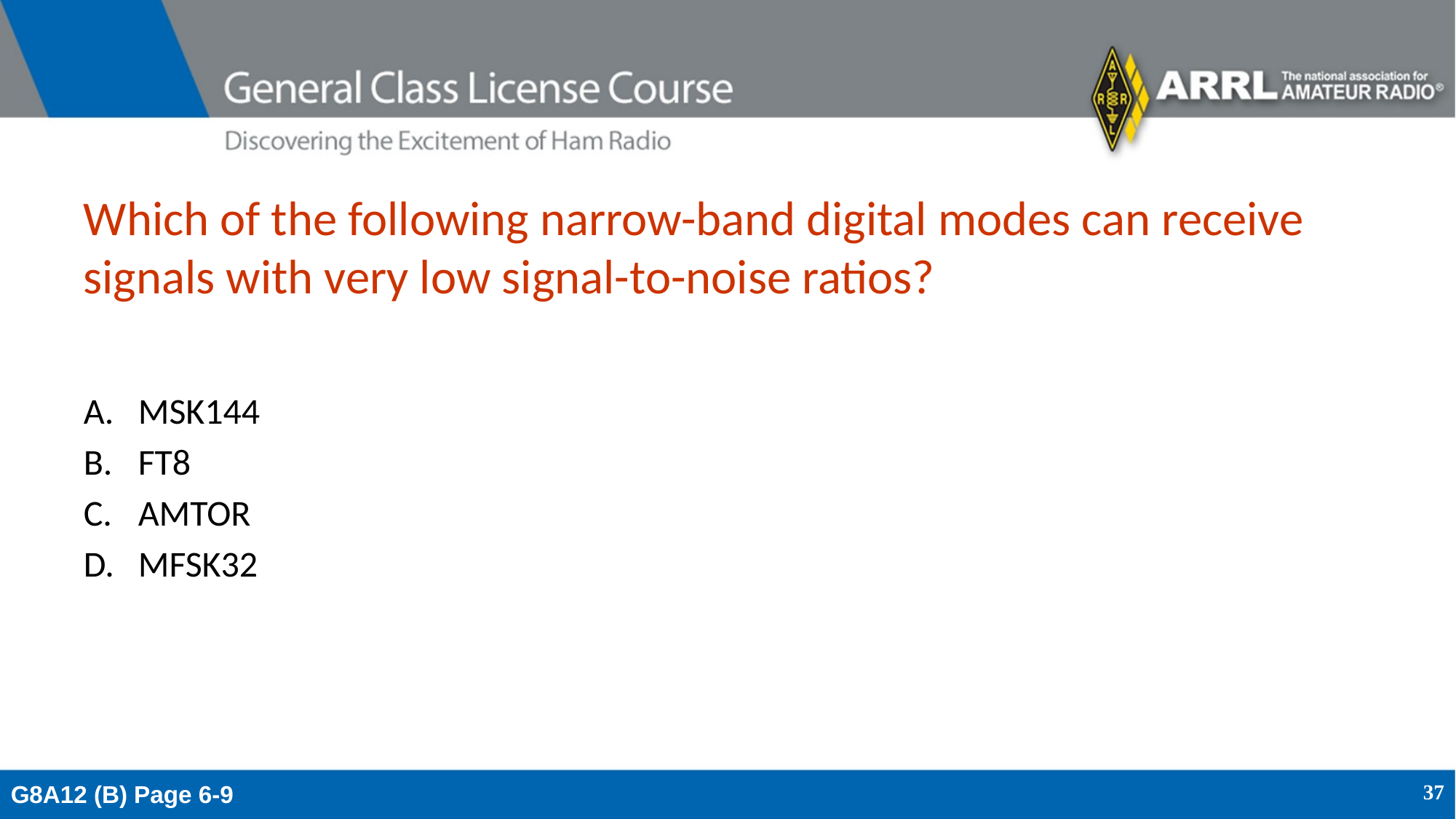

# Which of the following narrow-band digital modes can receive signals with very low signal-to-noise ratios?
MSK144
FT8
AMTOR
MFSK32
G8A12 (B) Page 6-9
37